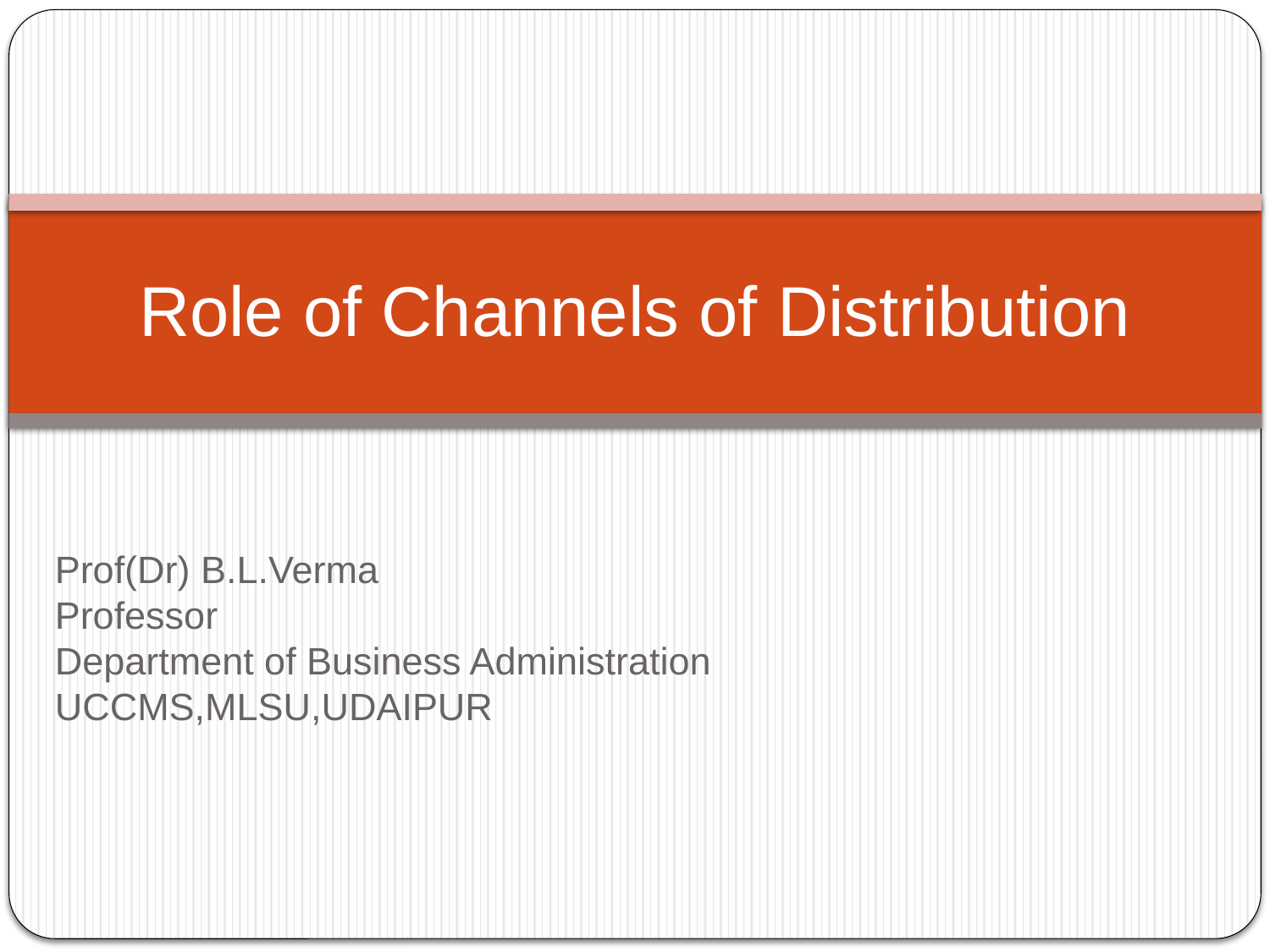

# Role of Channels of Distribution
Prof(Dr) B.L.Verma
Professor
Department of Business Administration
UCCMS,MLSU,UDAIPUR